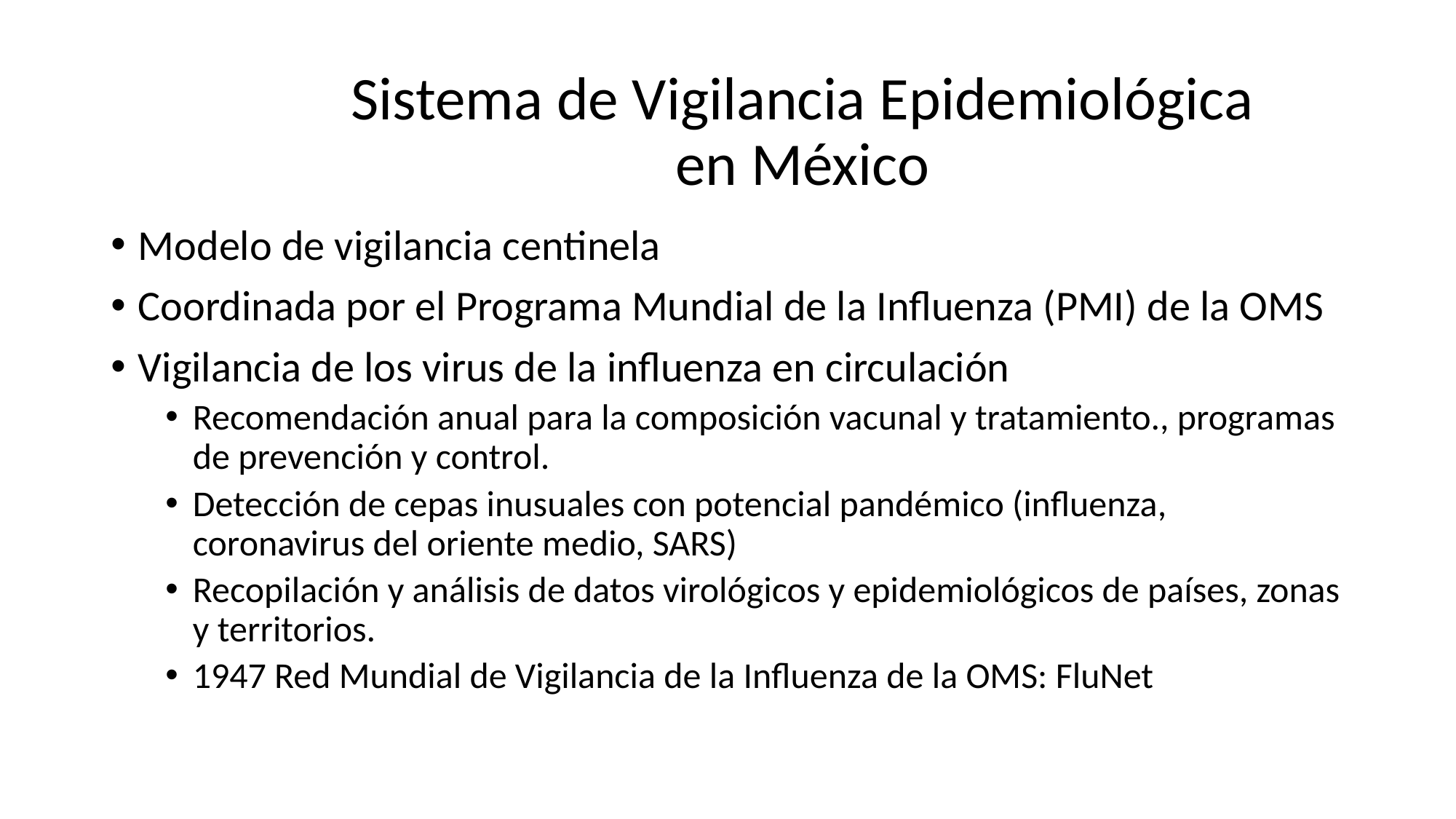

# Sistema de Vigilancia Epidemiológica en México
Modelo de vigilancia centinela
Coordinada por el Programa Mundial de la Influenza (PMI) de la OMS
Vigilancia de los virus de la influenza en circulación
Recomendación anual para la composición vacunal y tratamiento., programas de prevención y control.
Detección de cepas inusuales con potencial pandémico (influenza, coronavirus del oriente medio, SARS)
Recopilación y análisis de datos virológicos y epidemiológicos de países, zonas y territorios.
1947 Red Mundial de Vigilancia de la Influenza de la OMS: FluNet